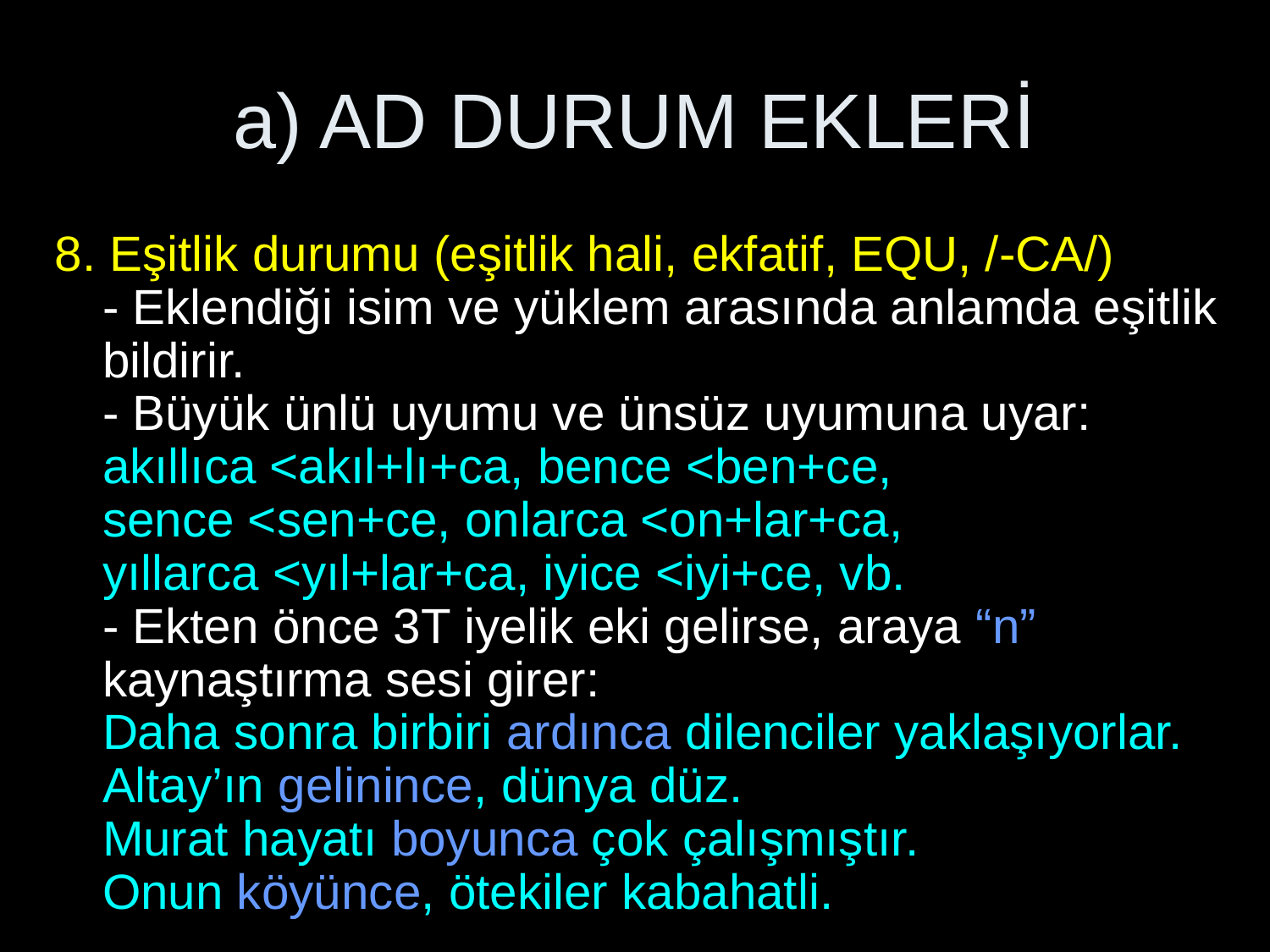

# a) AD DURUM EKLERİ
8. Eşitlik durumu (eşitlik hali, ekfatif, EQU, /-CA/)
- Eklendiği isim ve yüklem arasında anlamda eşitlik bildirir.
- Büyük ünlü uyumu ve ünsüz uyumuna uyar:
akıllıca <akıl+lı+ca, bence <ben+ce,
sence <sen+ce, onlarca <on+lar+ca,
yıllarca <yıl+lar+ca, iyice <iyi+ce, vb.
- Ekten önce 3T iyelik eki gelirse, araya “n” kaynaştırma sesi girer:
Daha sonra birbiri ardınca dilenciler yaklaşıyorlar.
Altay’ın gelinince, dünya düz.
Murat hayatı boyunca çok çalışmıştır.
Onun köyünce, ötekiler kabahatli.